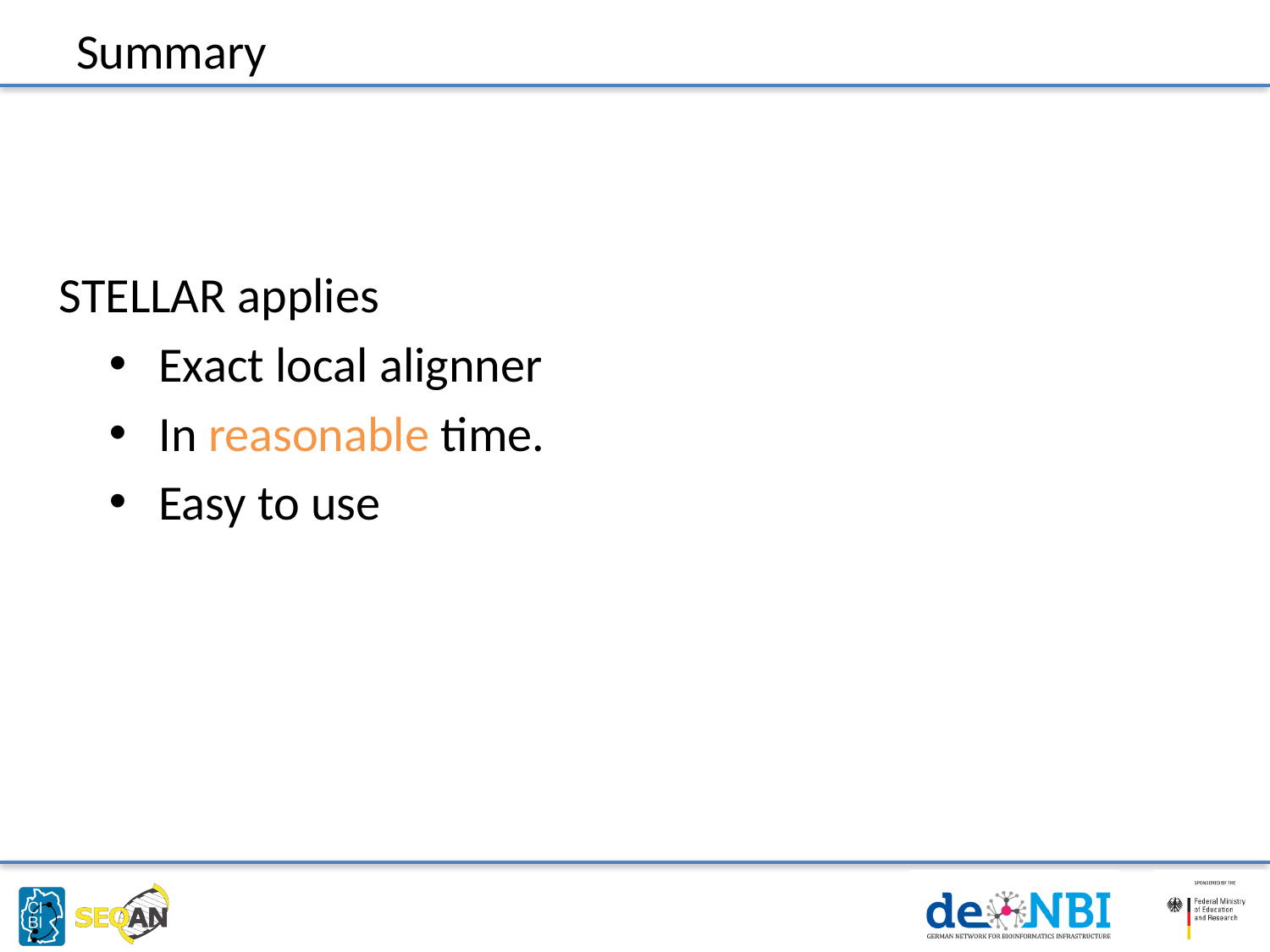

# Summary

STELLAR applies
Exact local alignner
In reasonable time.
Easy to use